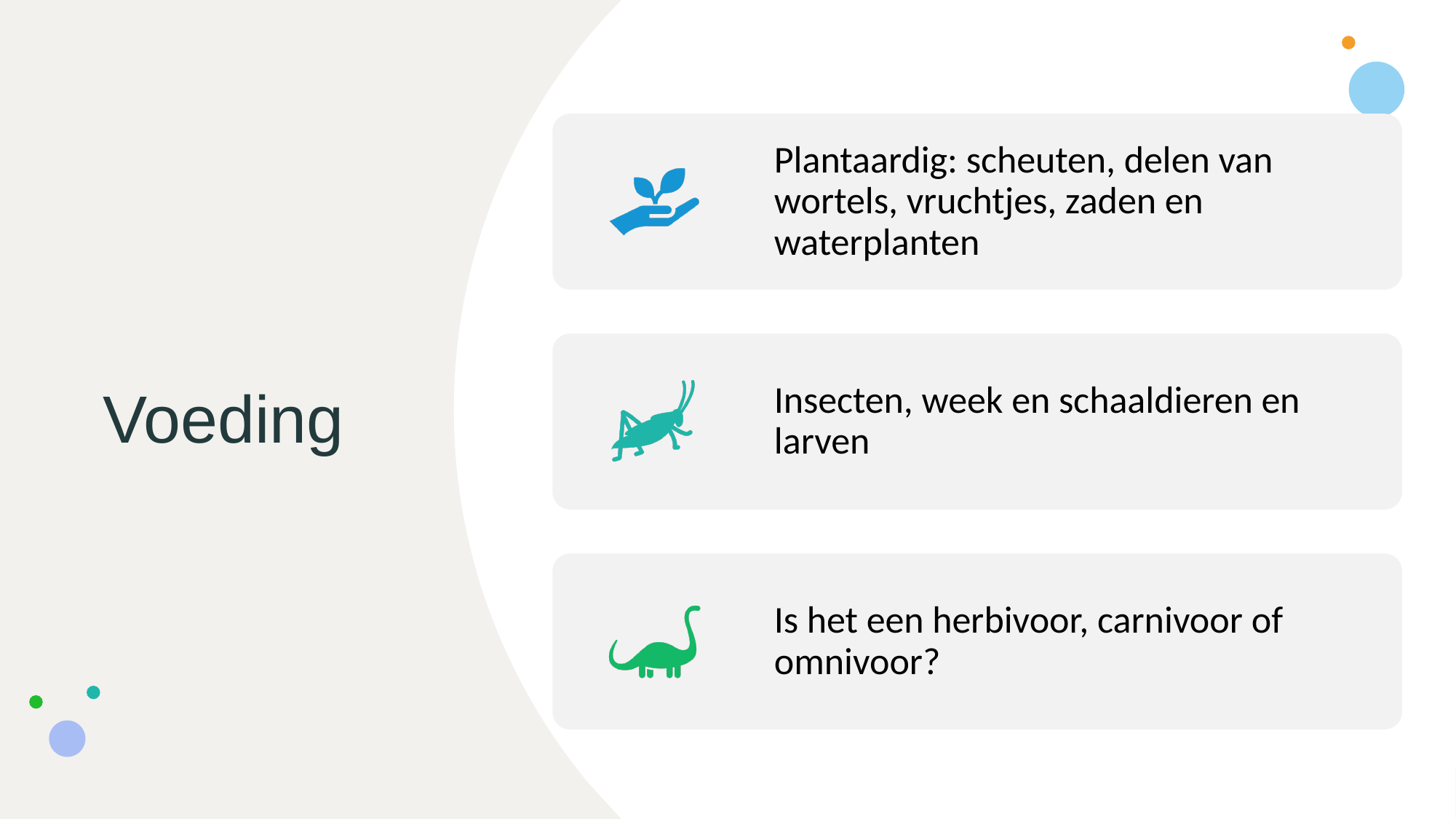

# Voeding
Plantaardig: scheuten, delen van wortels, vruchtjes, zaden en  waterplanten
Insecten, week en schaaldieren en larven
Is het een herbivoor, carnivoor of omnivoor?